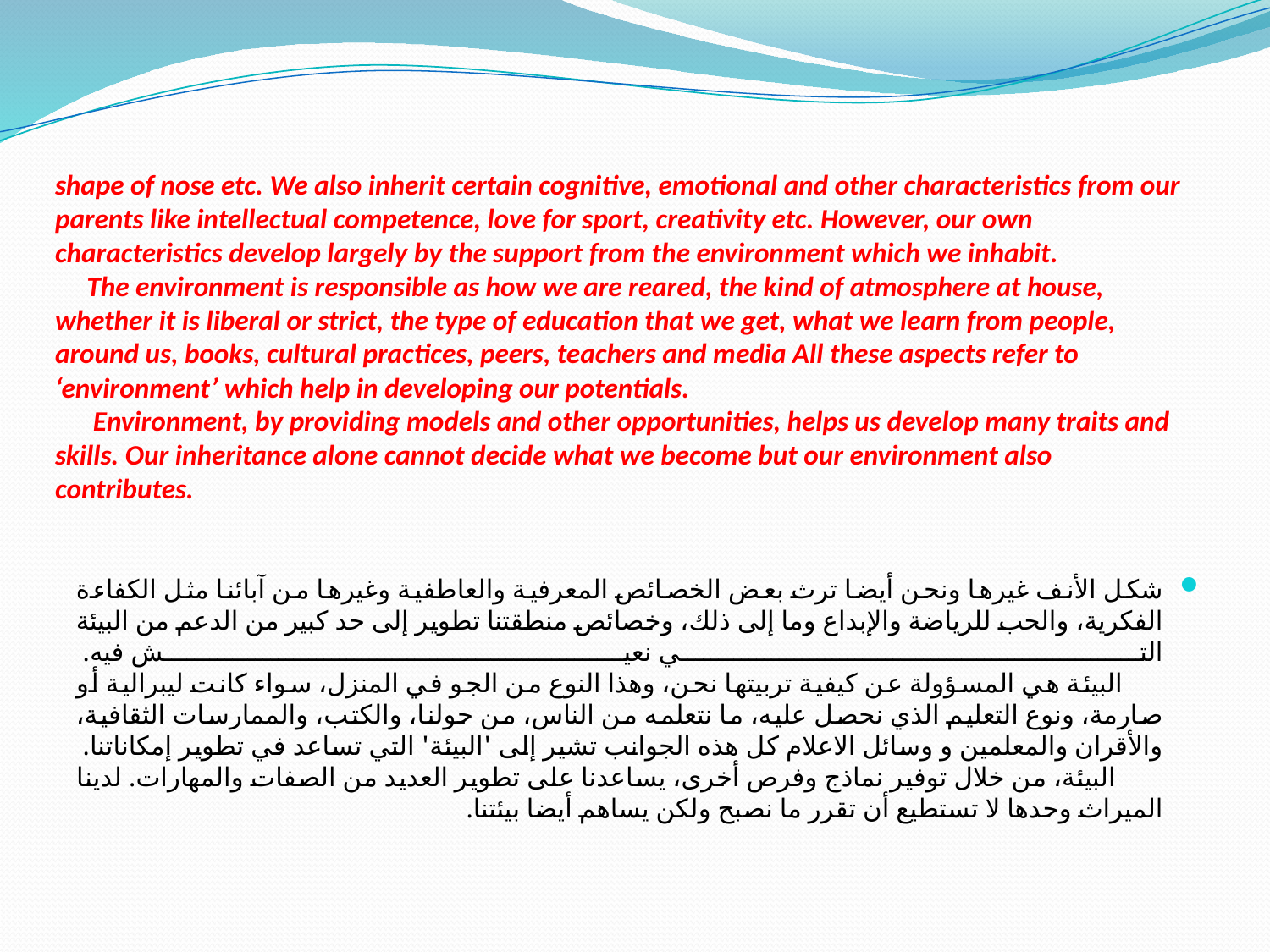

# shape of nose etc. We also inherit certain cognitive, emotional and other characteristics from our parents like intellectual competence, love for sport, creativity etc. However, our own characteristics develop largely by the support from the environment which we inhabit. The environment is responsible as how we are reared, the kind of atmosphere at house, whether it is liberal or strict, the type of education that we get, what we learn from people, around us, books, cultural practices, peers, teachers and media All these aspects refer to ‘environment’ which help in developing our potentials. Environment, by providing models and other opportunities, helps us develop many traits and skills. Our inheritance alone cannot decide what we become but our environment also contributes.
شكل الأنف غيرها ونحن أيضا ترث بعض الخصائص المعرفية والعاطفية وغيرها من آبائنا مثل الكفاءة الفكرية، والحب للرياضة والإبداع وما إلى ذلك، وخصائص منطقتنا تطوير إلى حد كبير من الدعم من البيئة التي نعيش فيه.
      البيئة هي المسؤولة عن كيفية تربيتها نحن، وهذا النوع من الجو في المنزل، سواء كانت ليبرالية أو صارمة، ونوع التعليم الذي نحصل عليه، ما نتعلمه من الناس، من حولنا، والكتب، والممارسات الثقافية، والأقران والمعلمين و وسائل الاعلام كل هذه الجوانب تشير إلى 'البيئة' التي تساعد في تطوير إمكاناتنا.
       البيئة، من خلال توفير نماذج وفرص أخرى، يساعدنا على تطوير العديد من الصفات والمهارات. لدينا الميراث وحدها لا تستطيع أن تقرر ما نصبح ولكن يساهم أيضا بيئتنا.